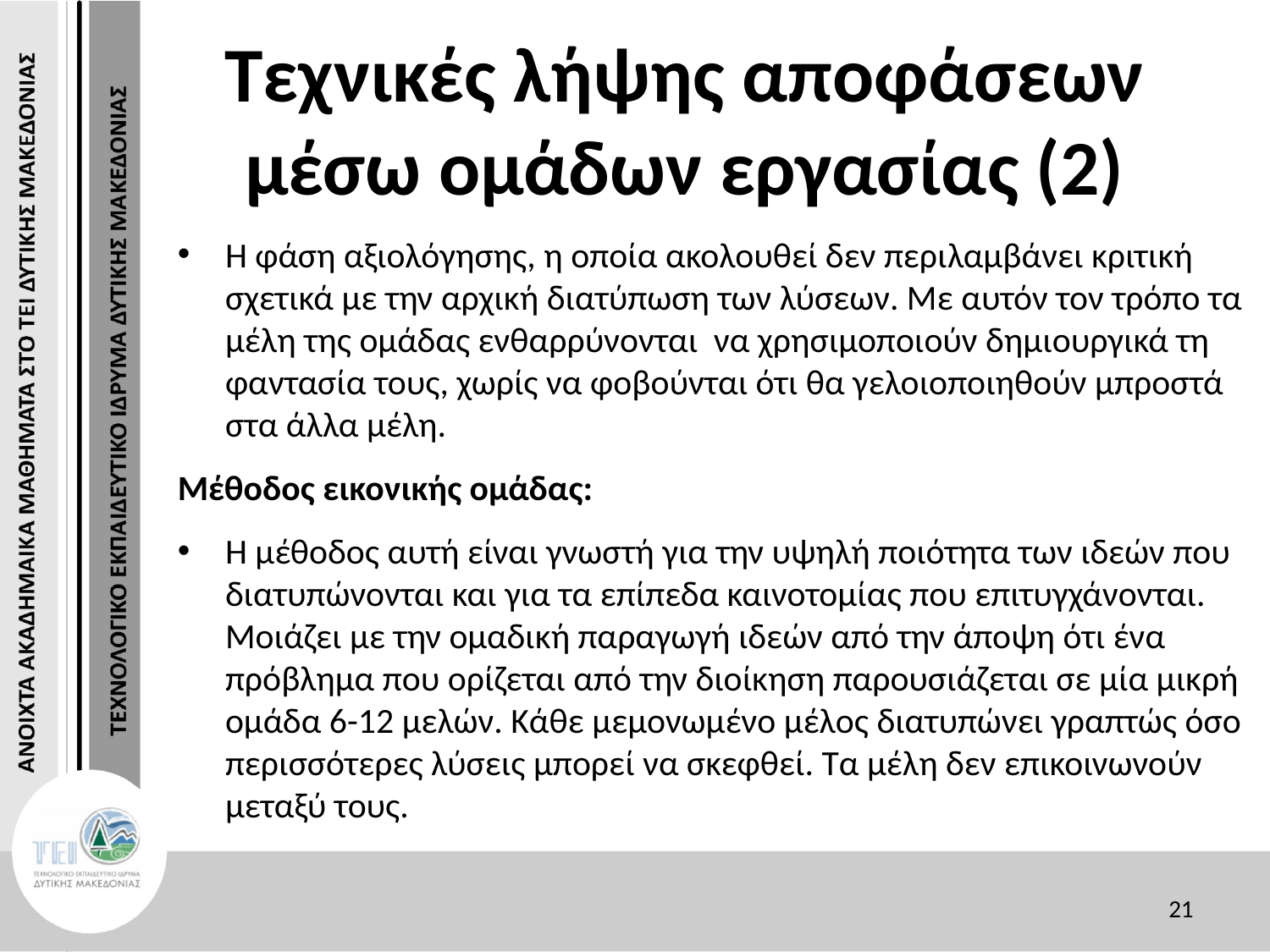

# Τεχνικές λήψης αποφάσεων μέσω ομάδων εργασίας (2)
Η φάση αξιολόγησης, η οποία ακολουθεί δεν περιλαμβάνει κριτική σχετικά με την αρχική διατύπωση των λύσεων. Με αυτόν τον τρόπο τα μέλη της ομάδας ενθαρρύνονται  να χρησιμοποιούν δημιουργικά τη φαντασία τους, χωρίς να φοβούνται ότι θα γελοιοποιηθούν μπροστά στα άλλα μέλη.
Μέθοδος εικονικής ομάδας:
Η μέθοδος αυτή είναι γνωστή για την υψηλή ποιότητα των ιδεών που διατυπώνονται και για τα επίπεδα καινοτομίας που επιτυγχάνονται. Μοιάζει με την ομαδική παραγωγή ιδεών από την άποψη ότι ένα πρόβλημα που ορίζεται από την διοίκηση παρουσιάζεται σε μία μικρή ομάδα 6-12 μελών. Κάθε μεμονωμένο μέλος διατυπώνει γραπτώς όσο περισσότερες λύσεις μπορεί να σκεφθεί. Τα μέλη δεν επικοινωνούν μεταξύ τους.

21